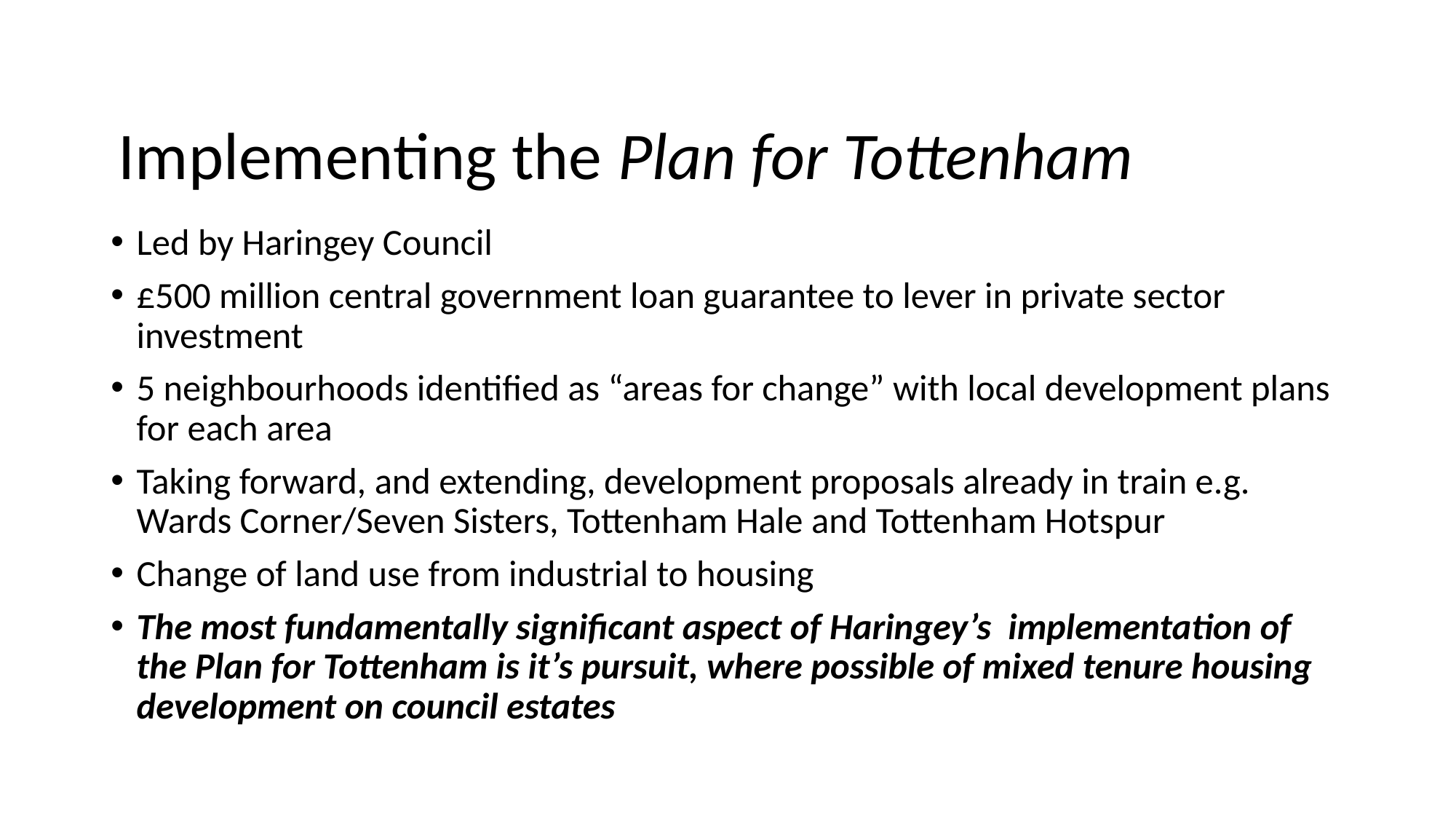

# Implementing the Plan for Tottenham
Led by Haringey Council
£500 million central government loan guarantee to lever in private sector investment
5 neighbourhoods identified as “areas for change” with local development plans for each area
Taking forward, and extending, development proposals already in train e.g. Wards Corner/Seven Sisters, Tottenham Hale and Tottenham Hotspur
Change of land use from industrial to housing
The most fundamentally significant aspect of Haringey’s  implementation of the Plan for Tottenham is it’s pursuit, where possible of mixed tenure housing  development on council estates